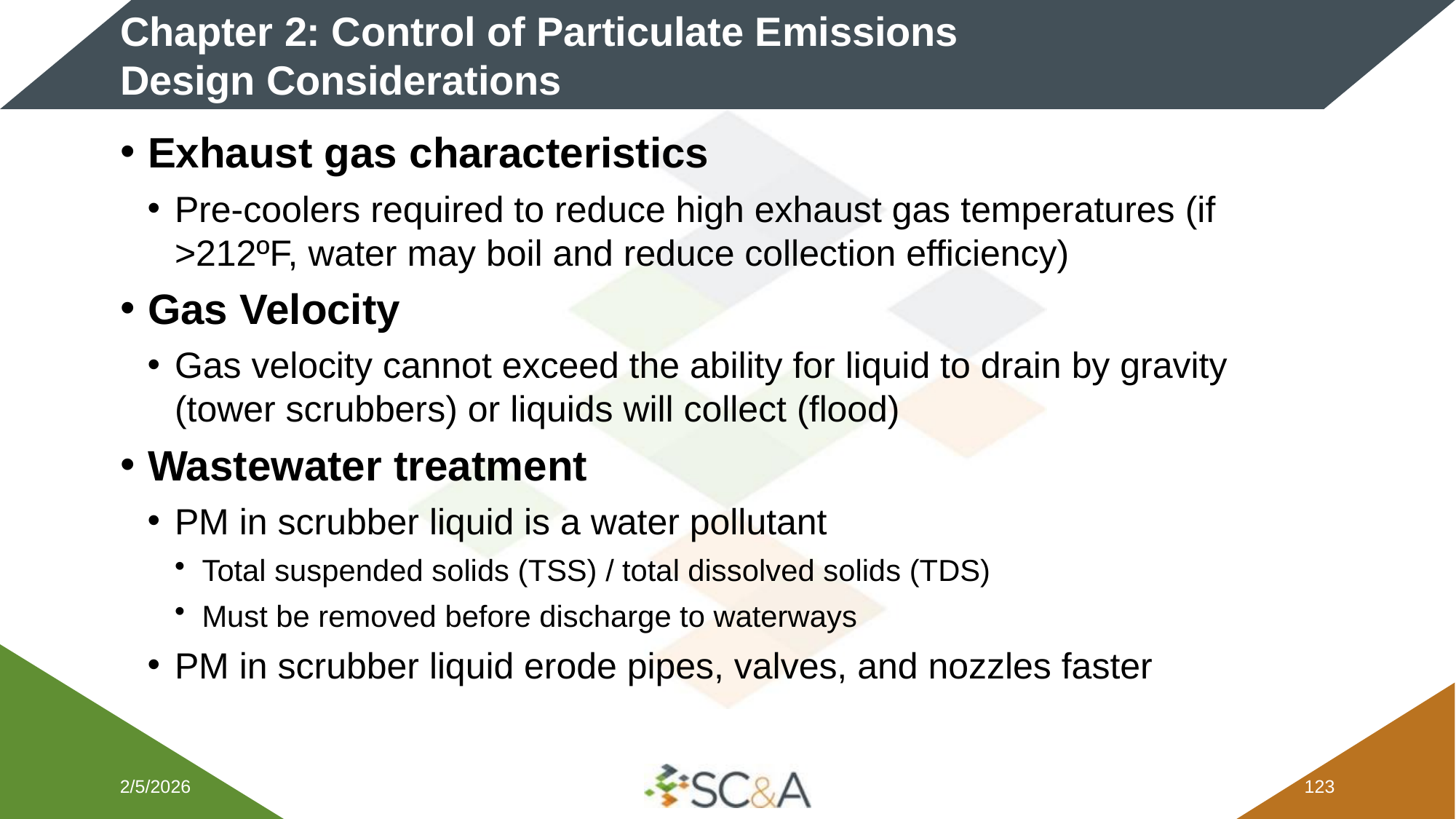

# Chapter 2: Control of Particulate Emissions​ Design Considerations
Exhaust gas characteristics
Pre-coolers required to reduce high exhaust gas temperatures (if >212ºF, water may boil and reduce collection efficiency)
Gas Velocity
Gas velocity cannot exceed the ability for liquid to drain by gravity (tower scrubbers) or liquids will collect (flood)
Wastewater treatment
PM in scrubber liquid is a water pollutant
Total suspended solids (TSS) / total dissolved solids (TDS)
Must be removed before discharge to waterways
PM in scrubber liquid erode pipes, valves, and nozzles faster
2/5/2026
123